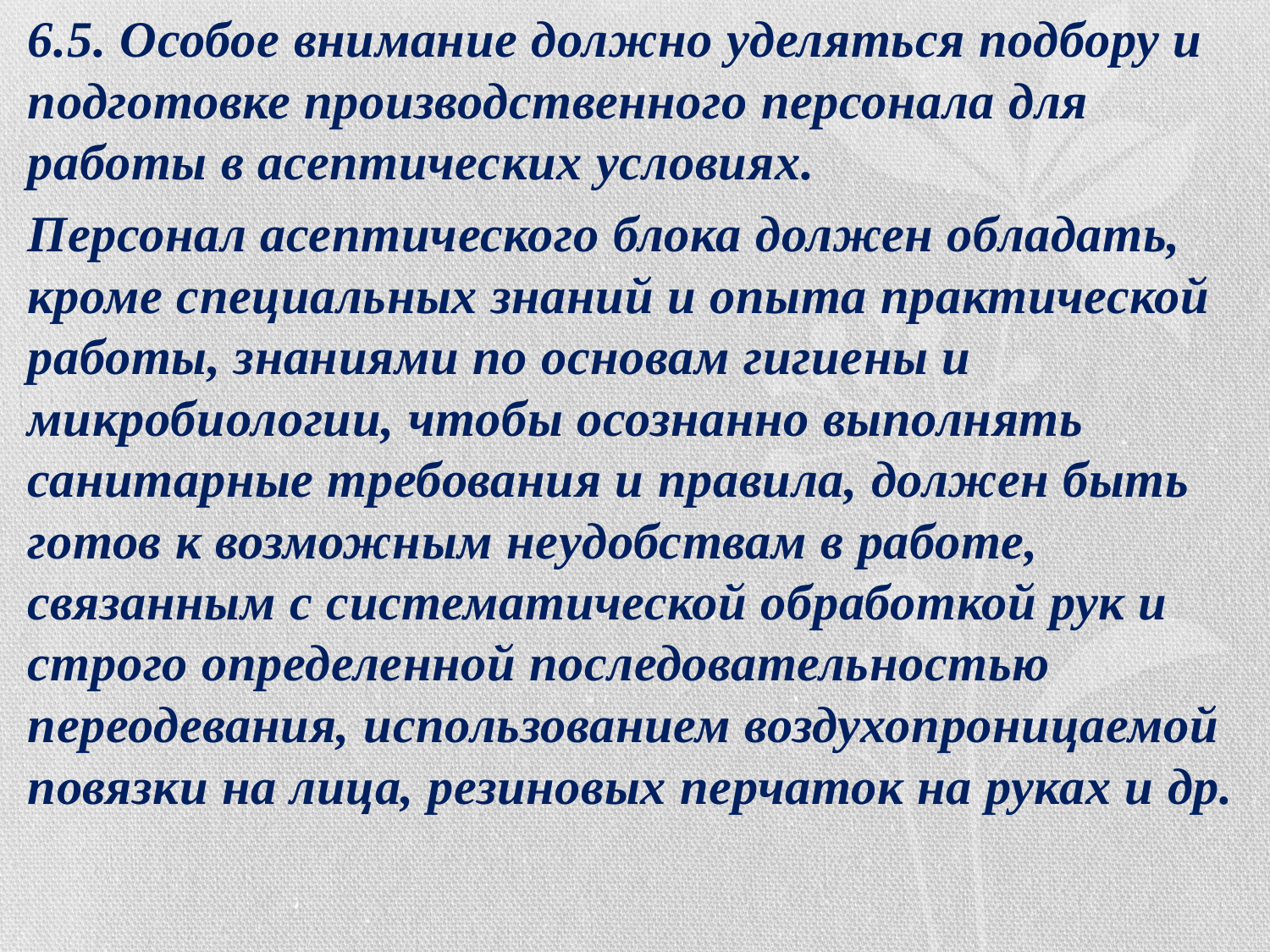

6.5. Особое внимание должно уделяться подбору и подготовке производственного персонала для работы в асептических условиях.
Персонал асептического блока должен обладать, кроме специальных знаний и опыта практической работы, знаниями по основам гигиены и микробиологии, чтобы осознанно выполнять санитарные требования и правила, должен быть готов к возможным неудобствам в работе, связанным с систематической обработкой рук и строго определенной последовательностью переодевания, использованием воздухопроницаемой повязки на лица, резиновых перчаток на руках и др.